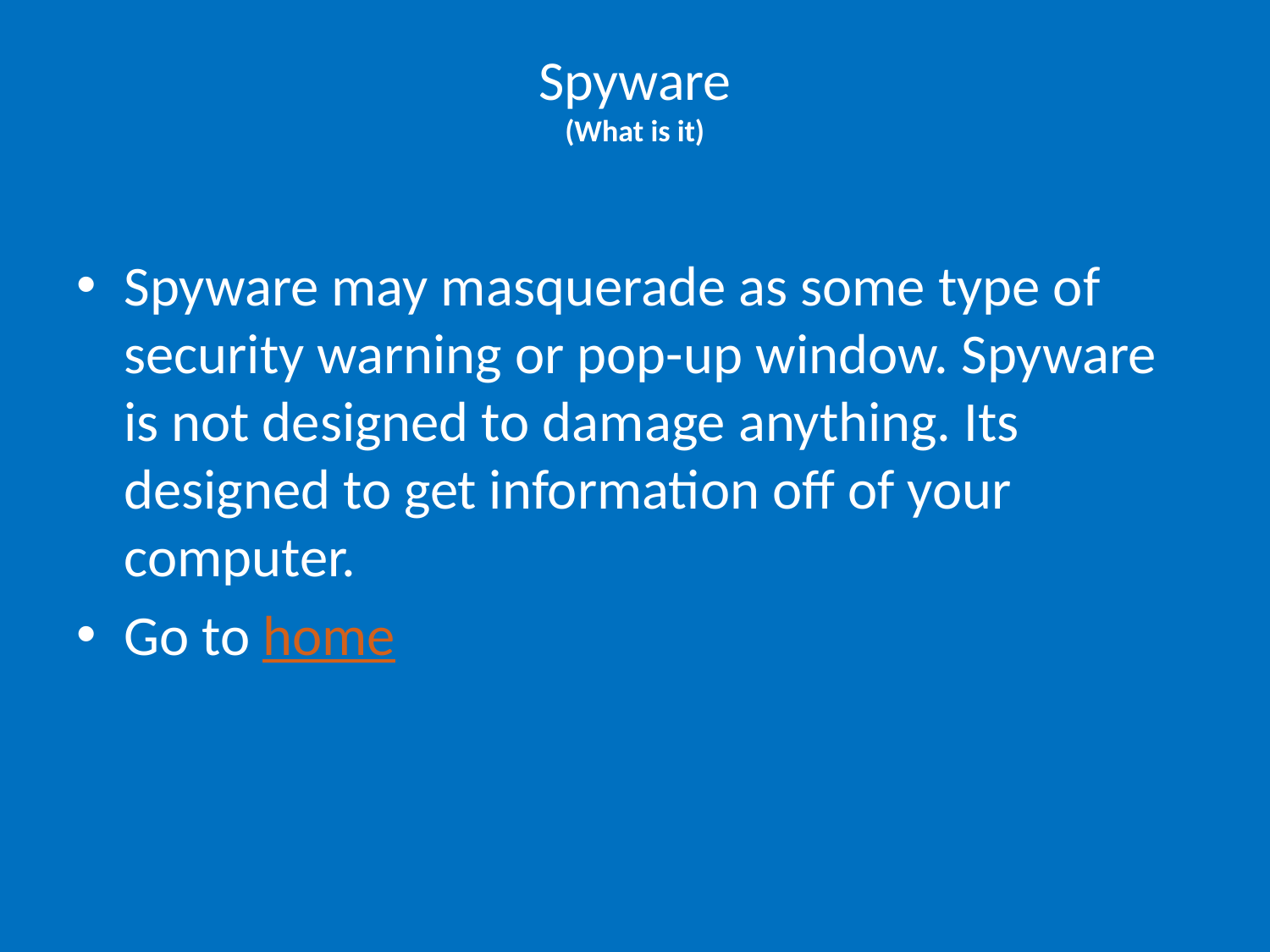

# Spyware (What is it)
Spyware may masquerade as some type of security warning or pop-up window. Spyware is not designed to damage anything. Its designed to get information off of your computer.
Go to home